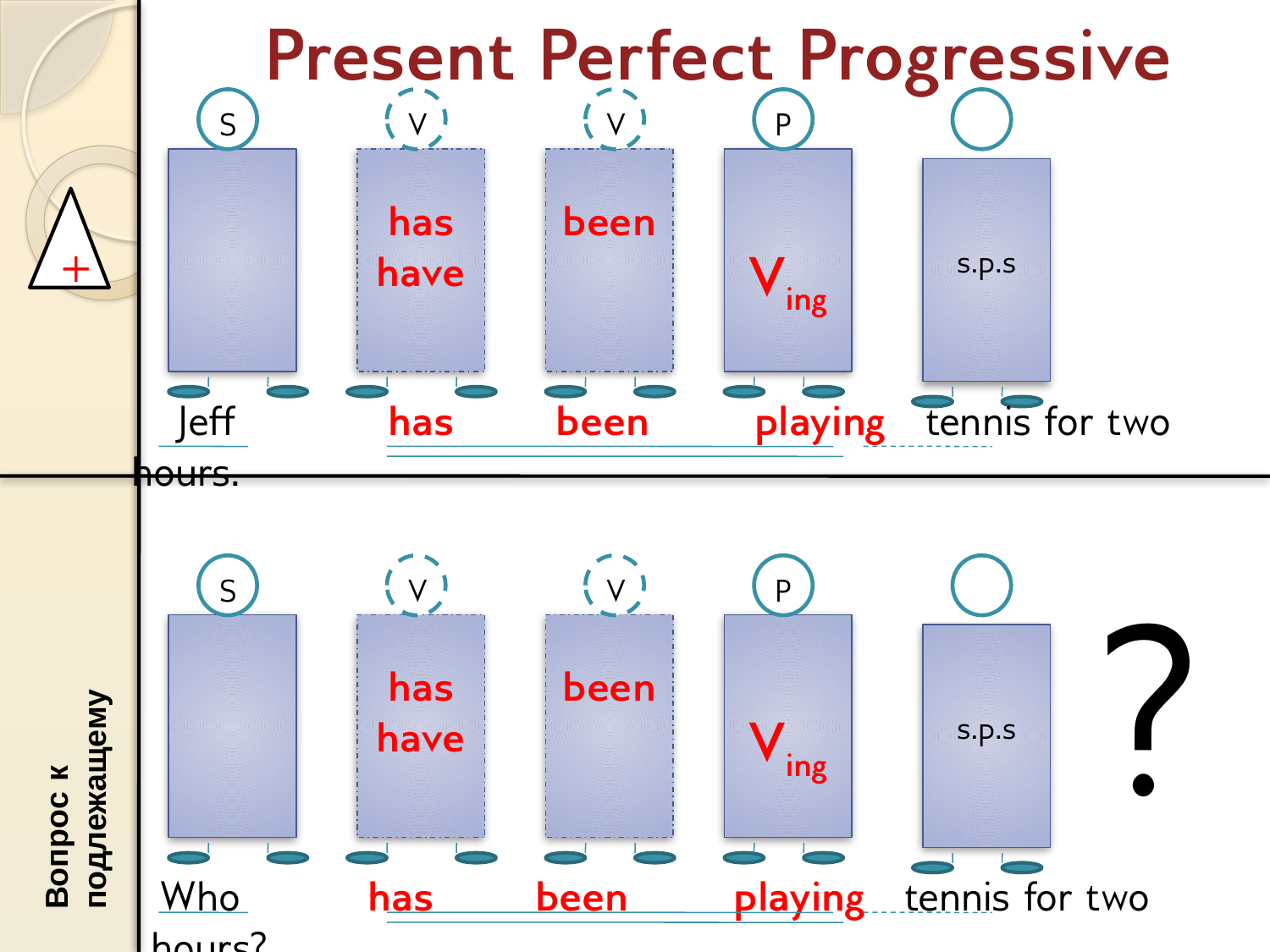

# Present Perfect Progressive
S
V
V
P

has
have

been

Ving

s.p.s
+

     Jeff            has        been        playing   tennis for two hours.

Вопрос к подлежащему
?
S
V
V
P

has
have

been

Ving

s.p.s

 Who          has        been        playing   tennis for two hours?